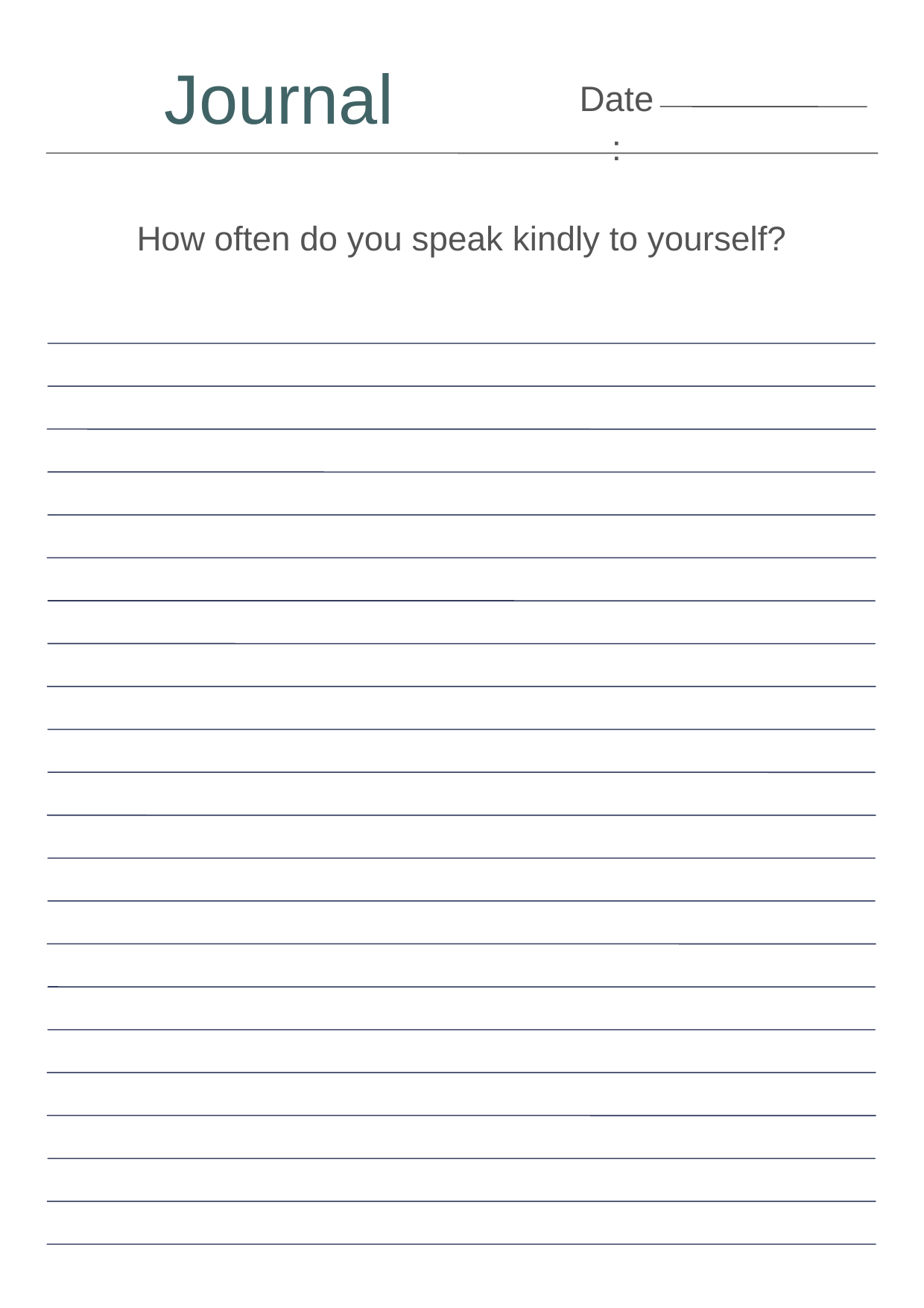

Journal
Date:

How often do you speak kindly to yourself?